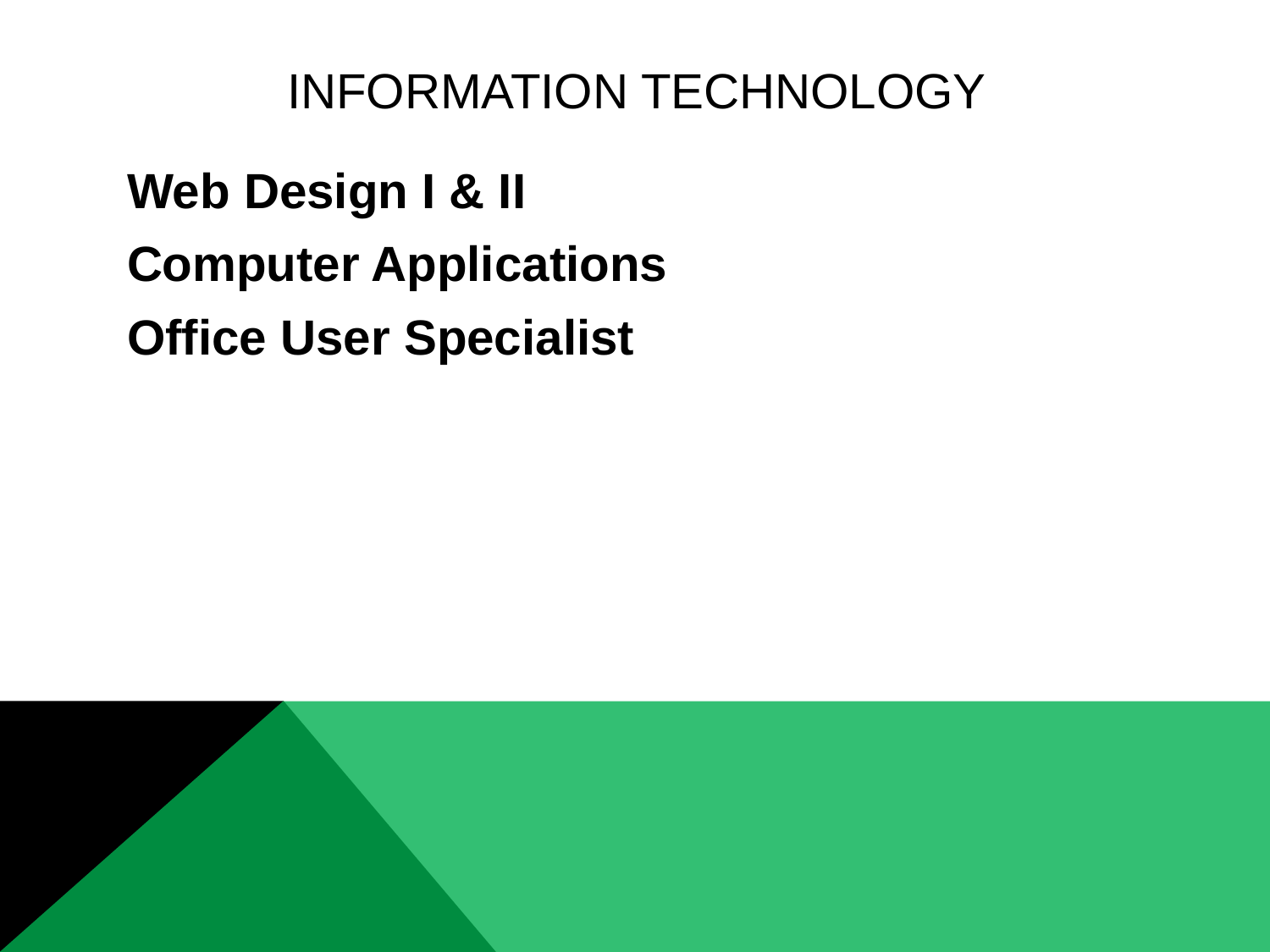

# Information Technology
Web Design I & II
Computer Applications
Office User Specialist